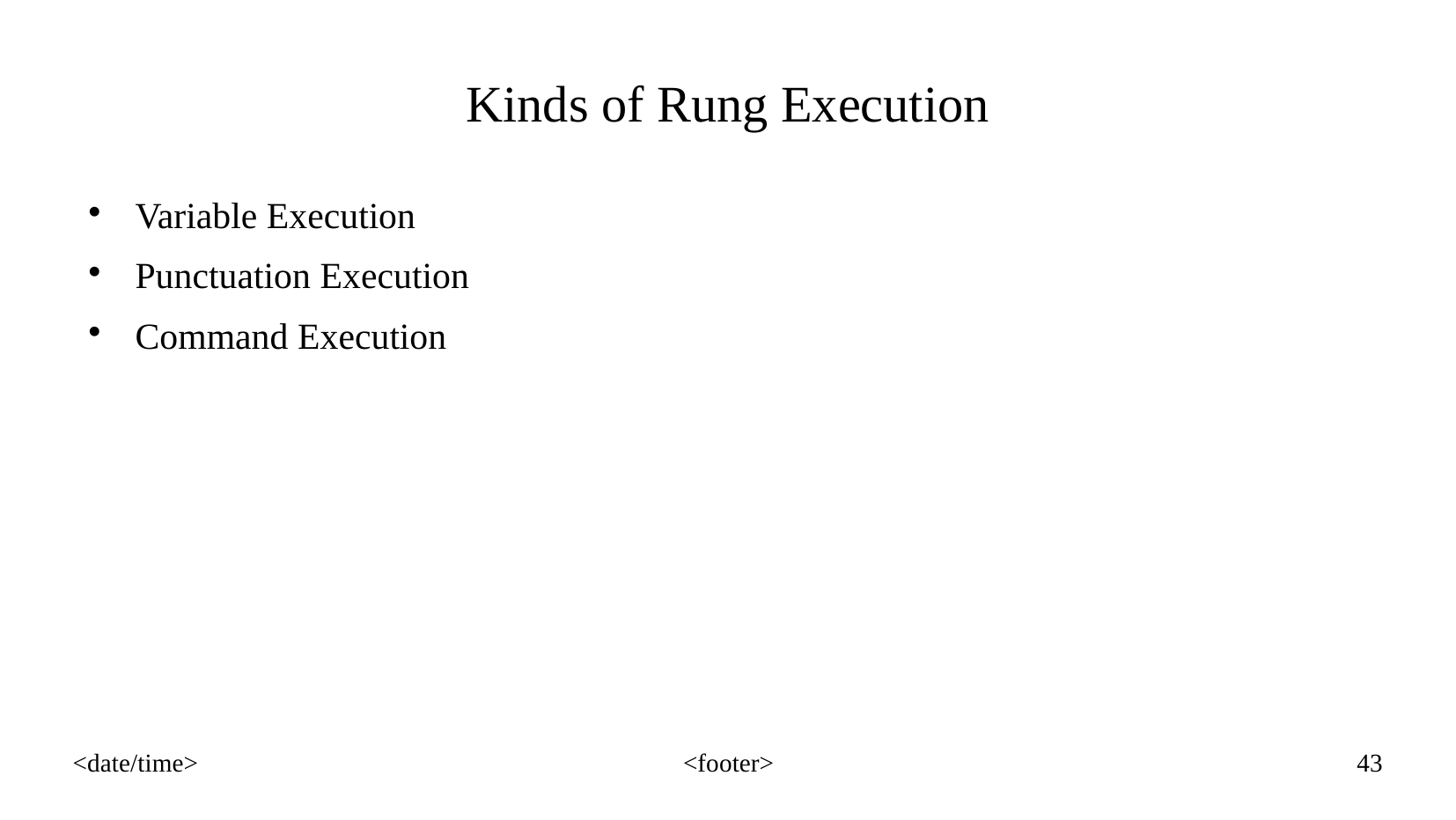

Kinds of Rung Execution
Variable Execution
Punctuation Execution
Command Execution